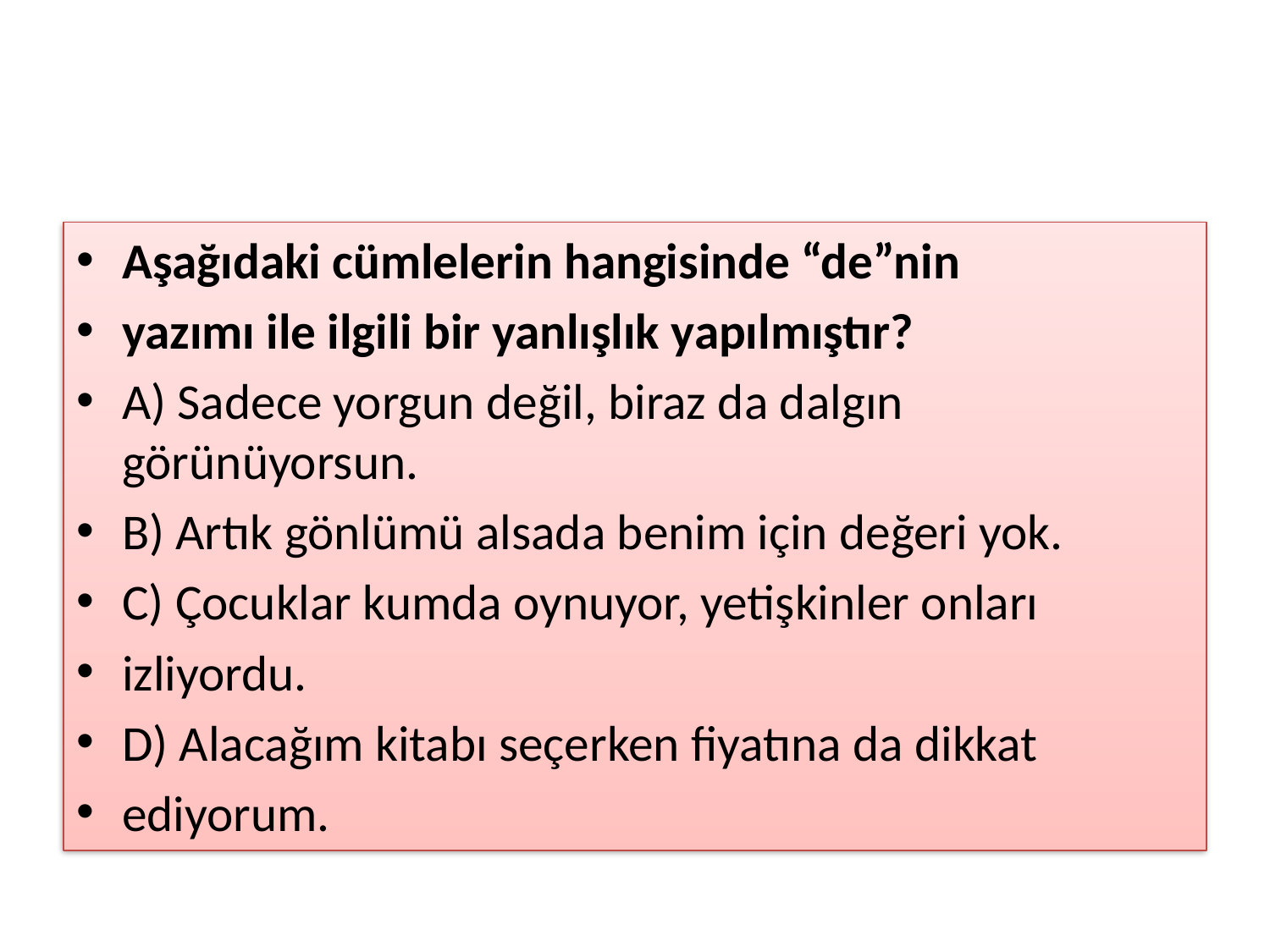

#
Aşağıdaki cümlelerin hangisinde “de”nin
yazımı ile ilgili bir yanlışlık yapılmıştır?
A) Sadece yorgun değil, biraz da dalgın görünüyorsun.
B) Artık gönlümü alsada benim için değeri yok.
C) Çocuklar kumda oynuyor, yetişkinler onları
izliyordu.
D) Alacağım kitabı seçerken fiyatına da dikkat
ediyorum.